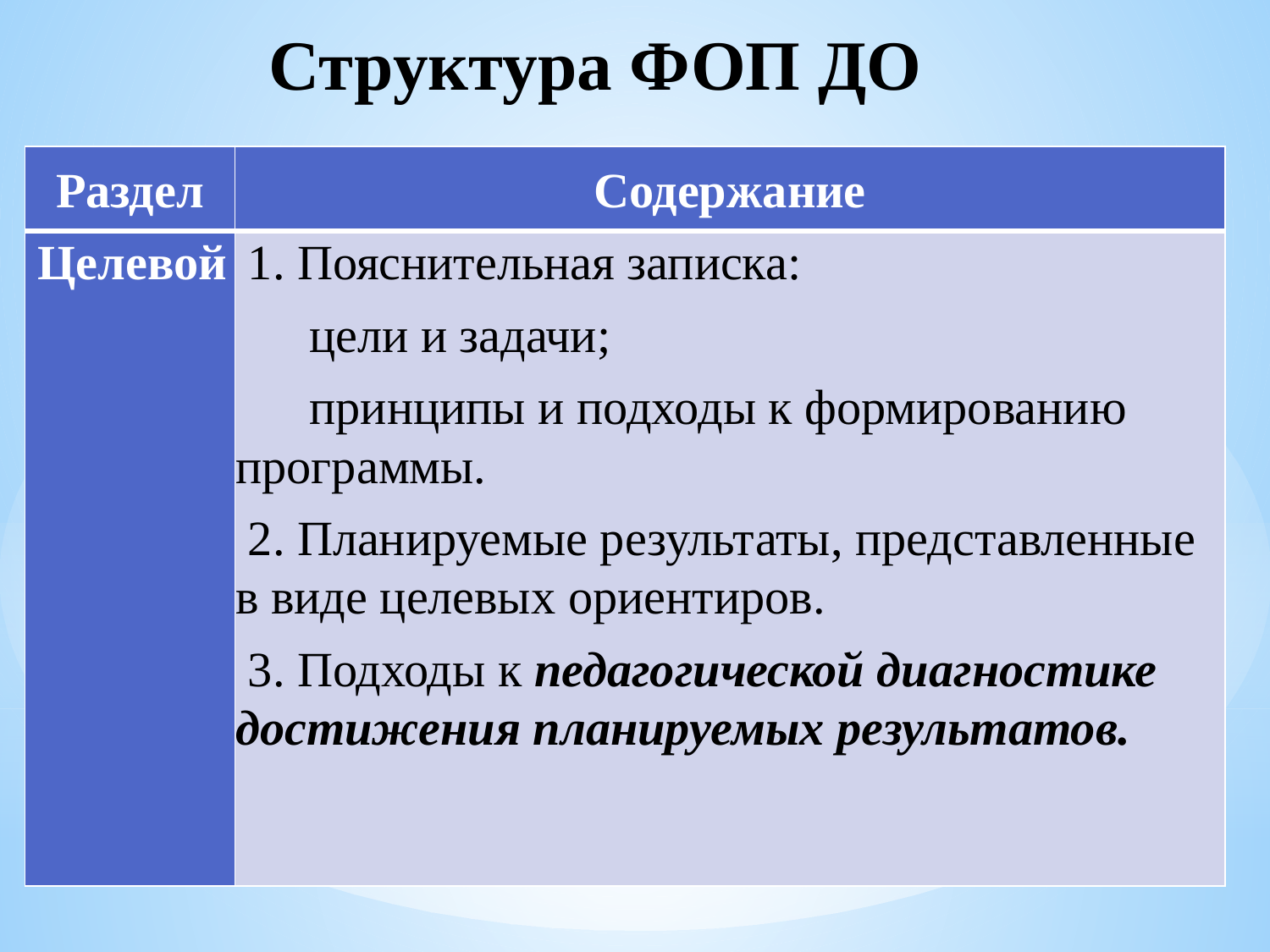

# Структура ФОП ДО
| Раздел | Содержание |
| --- | --- |
| Целевой | 1. Пояснительная записка: цели и задачи; принципы и подходы к формированию программы. 2. Планируемые результаты, представленные в виде целевых ориентиров. 3. Подходы к педагогической диагностике достижения планируемых результатов. |